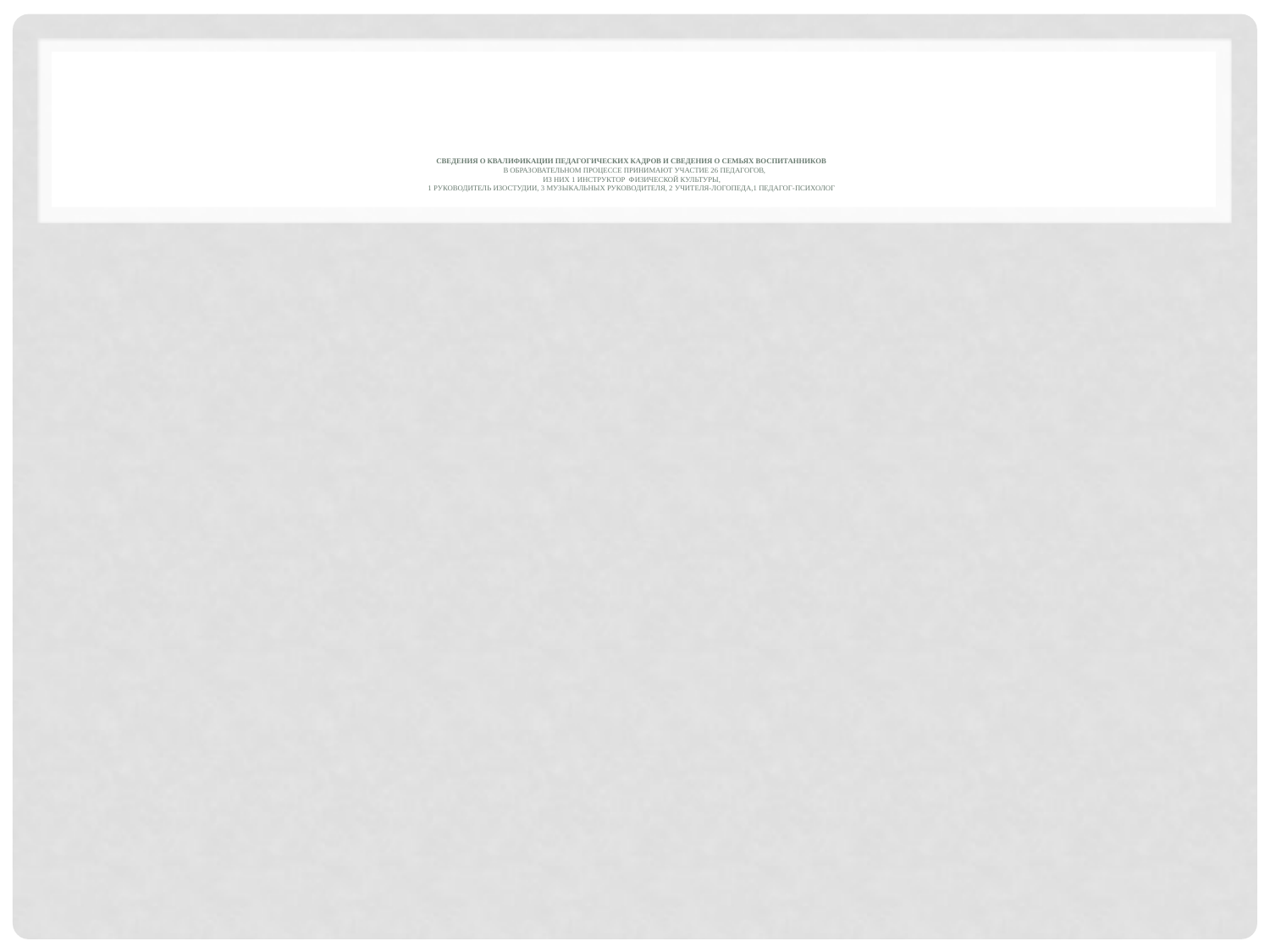

# Сведения о квалификации педагогических кадров и сведения о семьях воспитанников В образовательном процессе принимают участие 26 педагогов, из них 1 инструктор  физической культуры, 1 руководитель изостудии, 3 музыкальных руководителя, 2 учителя-логопеда,1 педагог-психолог